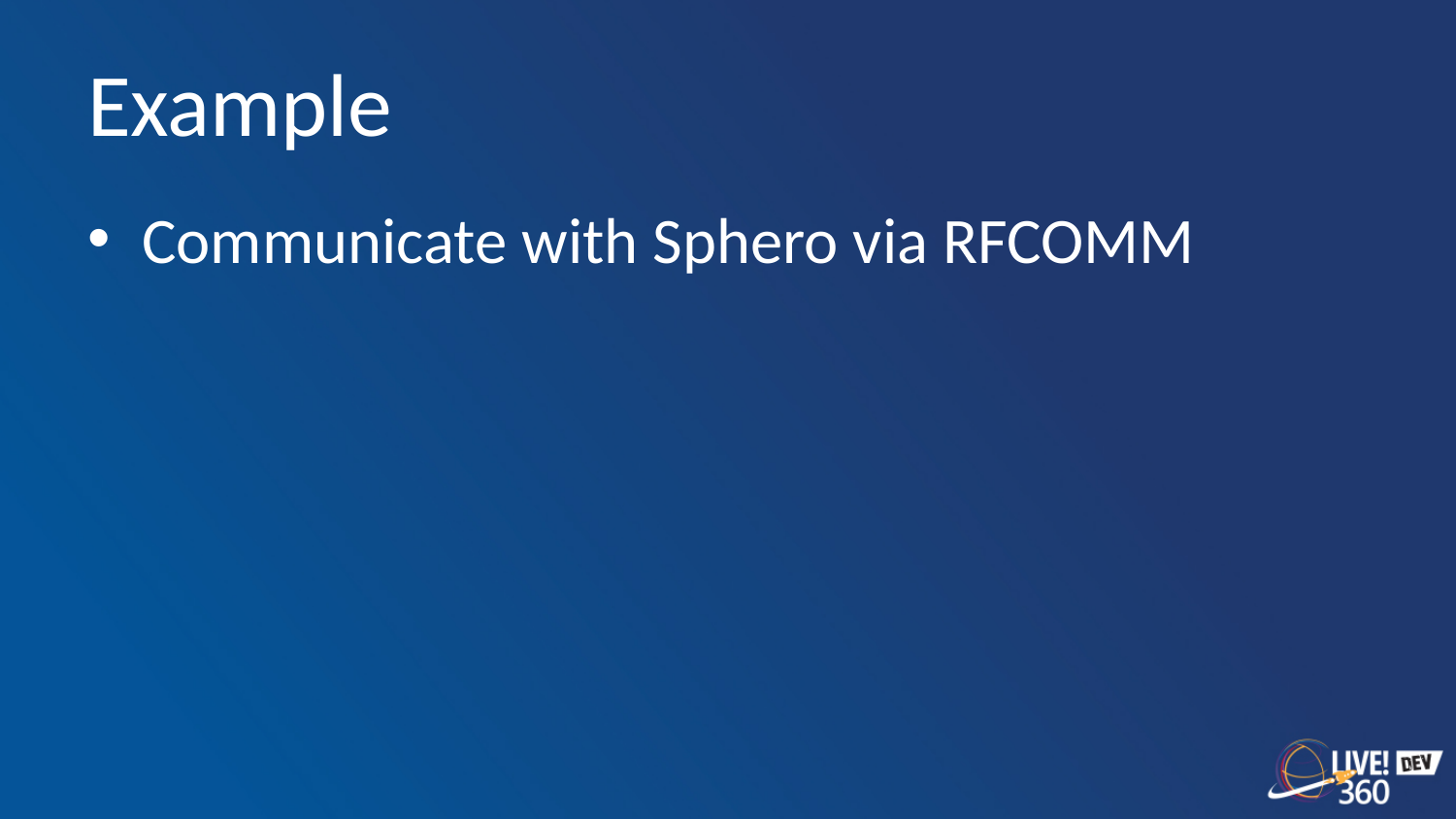

# Example
Communicate with Sphero via RFCOMM